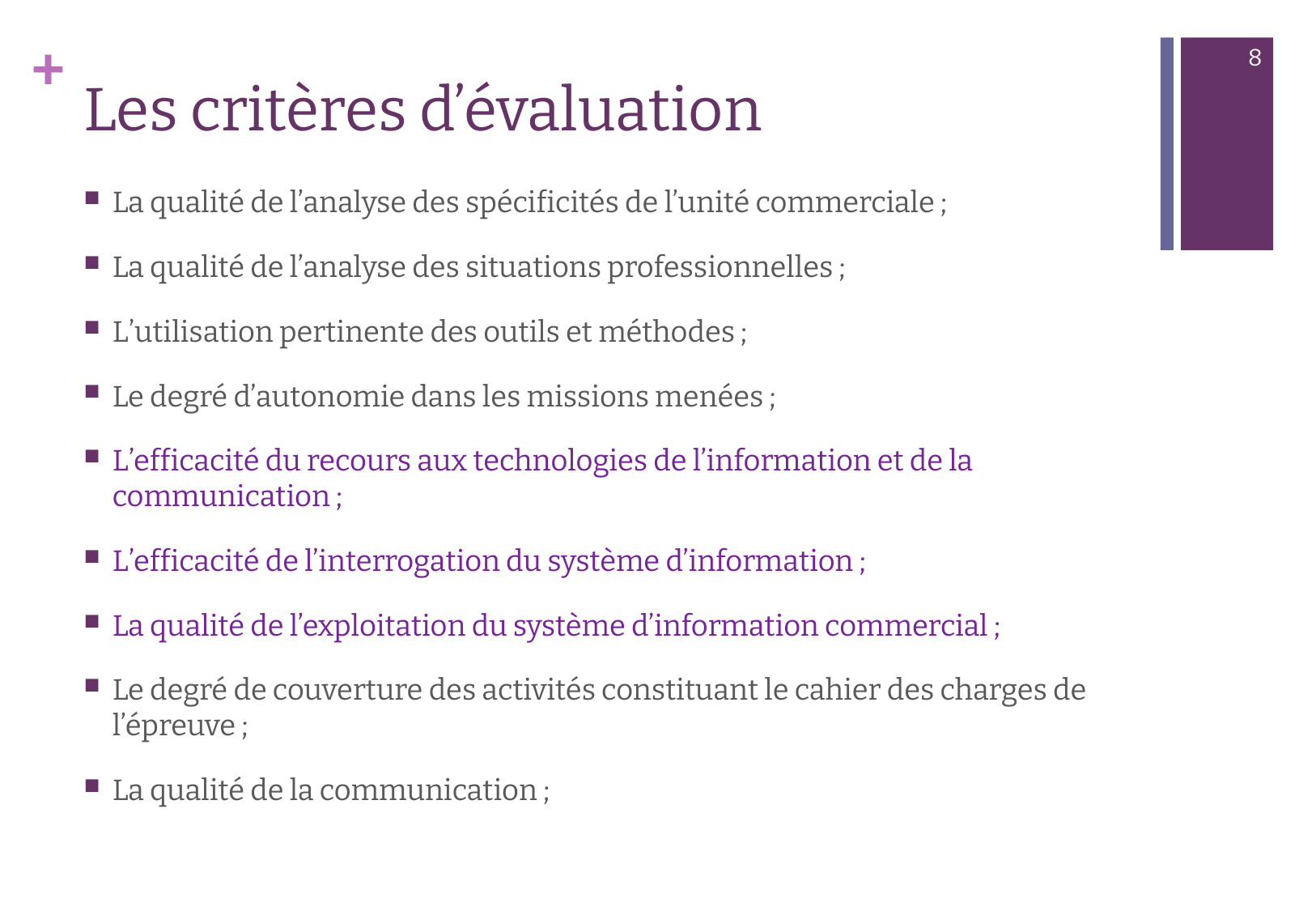

8
# Les critères d’évaluation
La qualité de l’analyse des spécificités de l’unité commerciale ;
La qualité de l’analyse des situations professionnelles ;
L’utilisation pertinente des outils et méthodes ;
Le degré d’autonomie dans les missions menées ;
L’efficacité du recours aux technologies de l’information et de la communication ;
L’efficacité de l’interrogation du système d’information ;
La qualité de l’exploitation du système d’information commercial ;
Le degré de couverture des activités constituant le cahier des charges de l’épreuve ;
La qualité de la communication ;